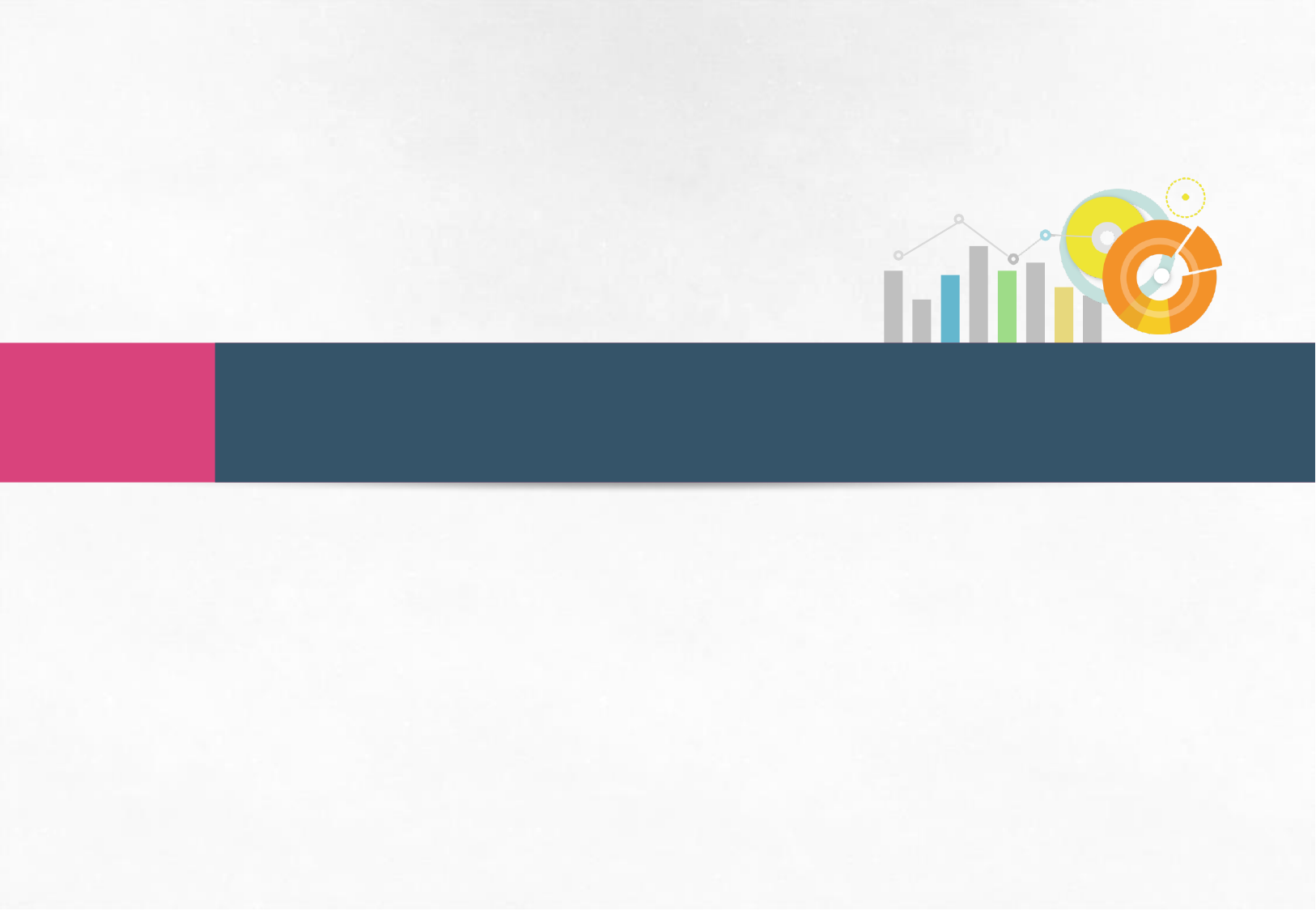

1
# 2023/24 Winter Temperature & Precipitation